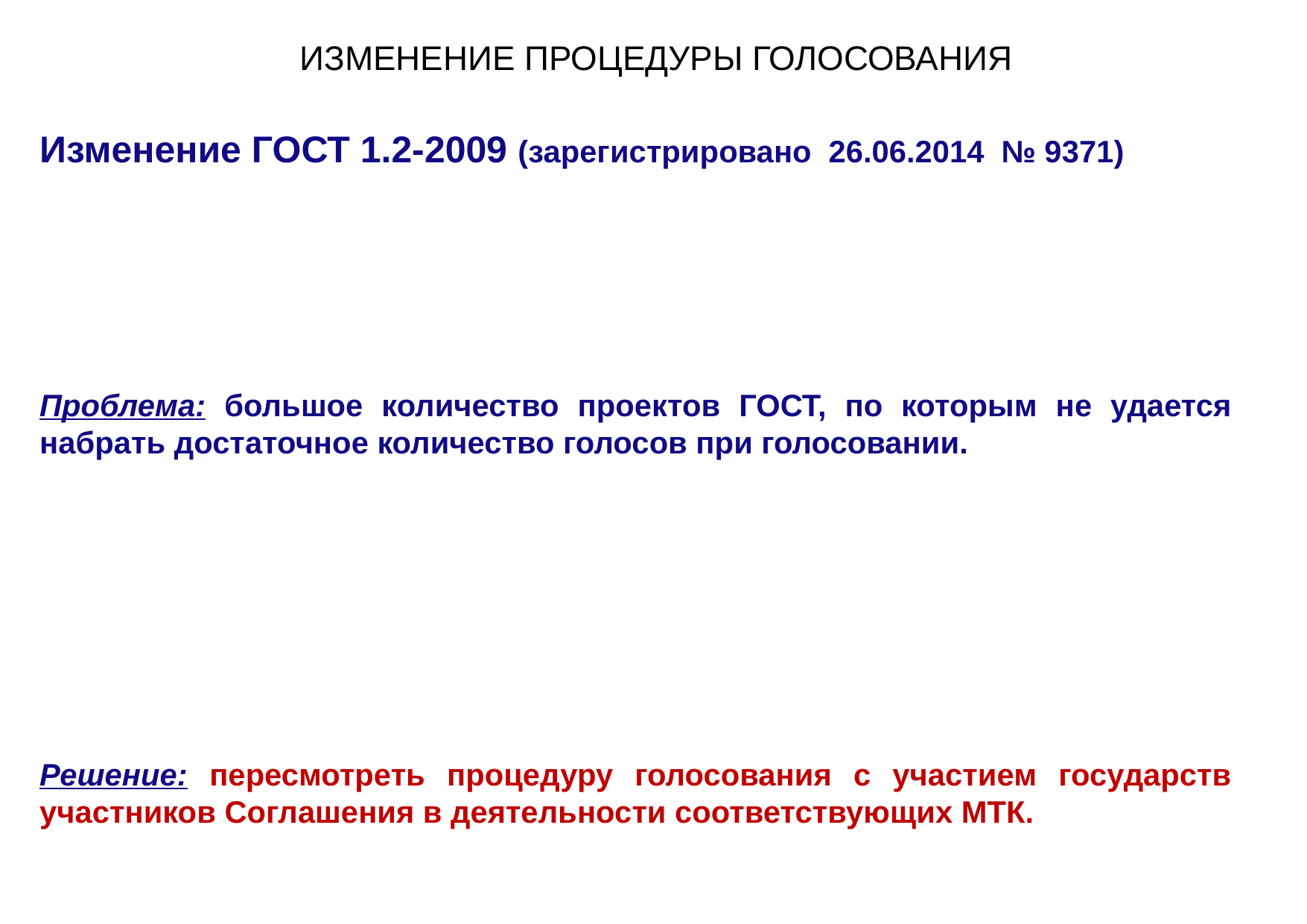

ИЗМЕНЕНИЕ ПРОЦЕДУРЫ ГОЛОСОВАНИЯ
Изменение ГОСТ 1.2-2009 (зарегистрировано  26.06.2014  № 9371)

Проблема: большое количество проектов ГОСТ, по которым не удается набрать достаточное количество голосов при голосовании.

Решение: пересмотреть процедуру голосования с участием государств участников Соглашения в деятельности соответствующих МТК.